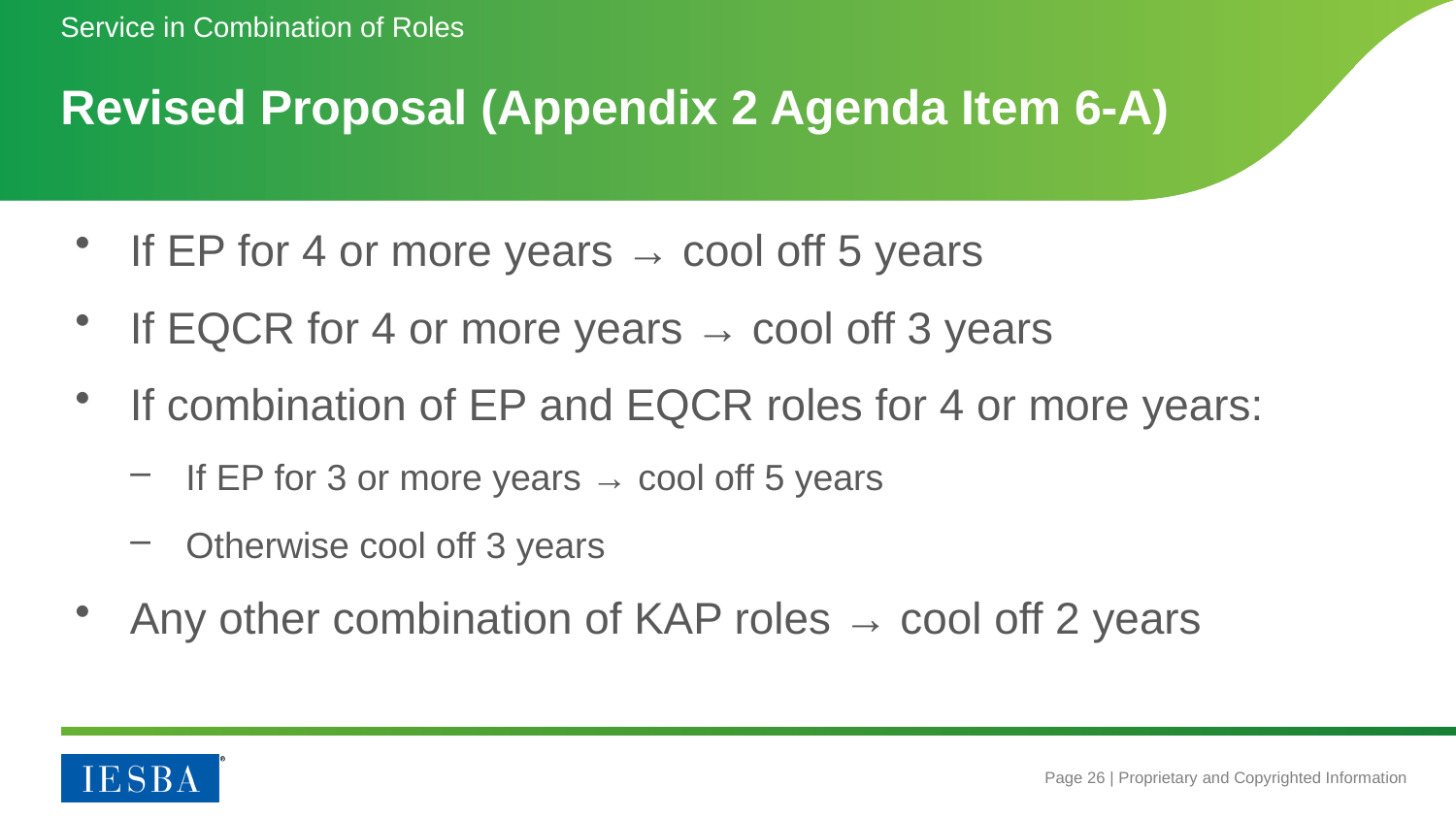

Service in Combination of Roles
# Revised Proposal (Appendix 2 Agenda Item 6-A)
If EP for 4 or more years → cool off 5 years
If EQCR for 4 or more years → cool off 3 years
If combination of EP and EQCR roles for 4 or more years:
If EP for 3 or more years → cool off 5 years
Otherwise cool off 3 years
Any other combination of KAP roles → cool off 2 years